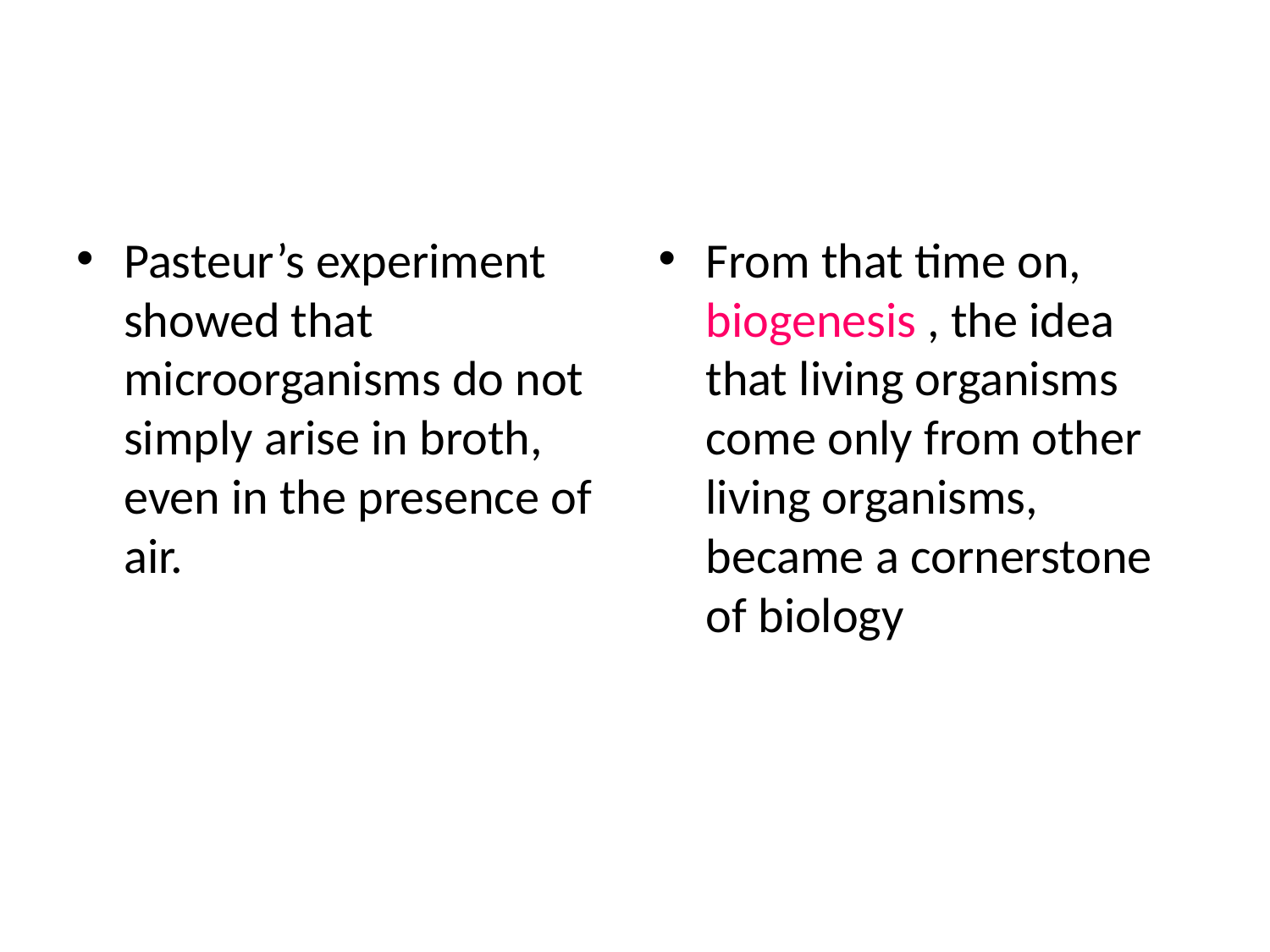

#
Pasteur’s experiment showed that microorganisms do not simply arise in broth, even in the presence of air.
From that time on, biogenesis , the idea that living organisms come only from other living organisms, became a cornerstone of biology